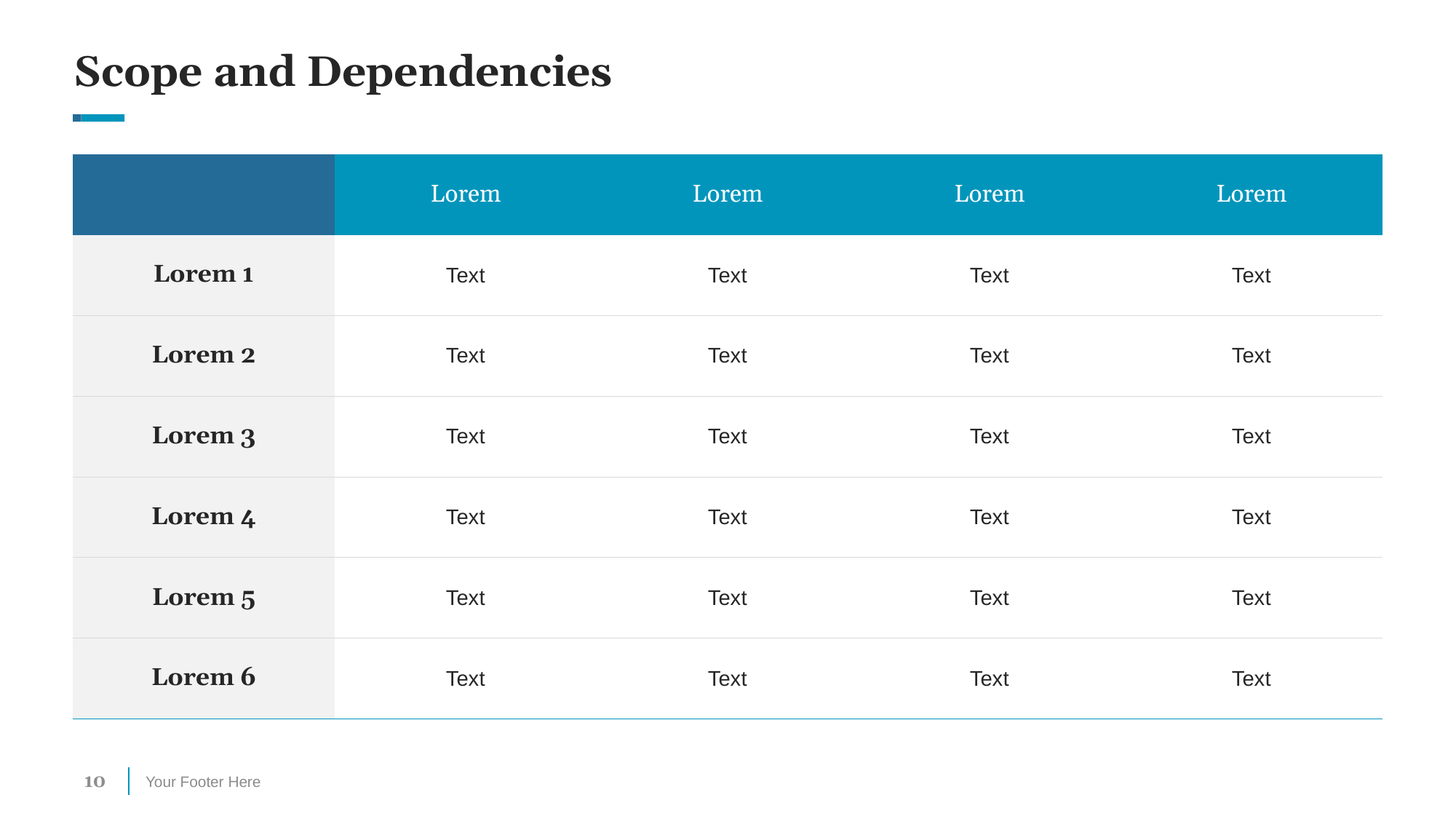

# Scope and Dependencies
|  | Lorem | Lorem | Lorem | Lorem |
| --- | --- | --- | --- | --- |
| Lorem 1 | Text | Text | Text | Text |
| Lorem 2 | Text | Text | Text | Text |
| Lorem 3 | Text | Text | Text | Text |
| Lorem 4 | Text | Text | Text | Text |
| Lorem 5 | Text | Text | Text | Text |
| Lorem 6 | Text | Text | Text | Text |
10
Your Footer Here